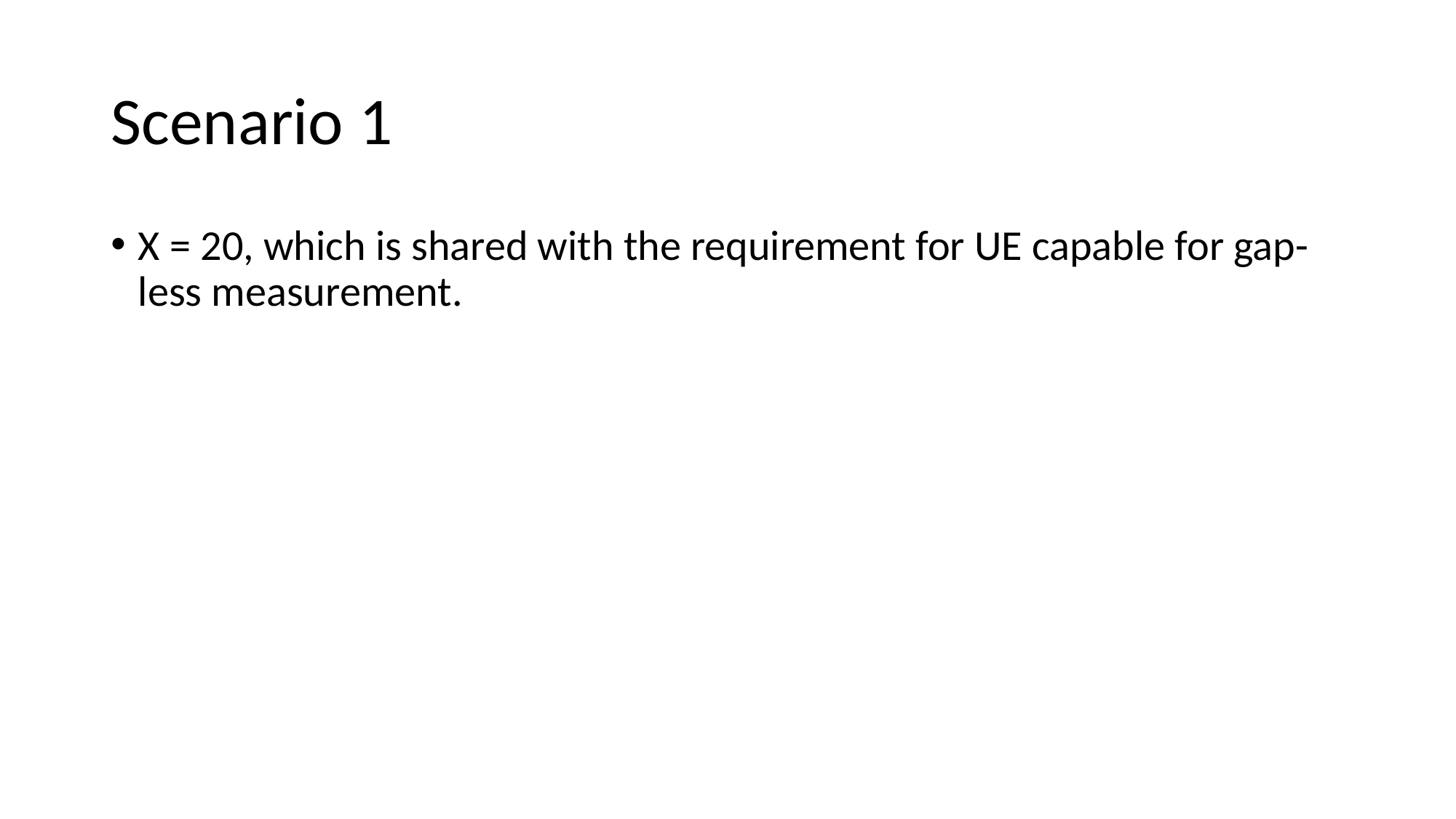

# Scenario 1
X = 20, which is shared with the requirement for UE capable for gap-less measurement.